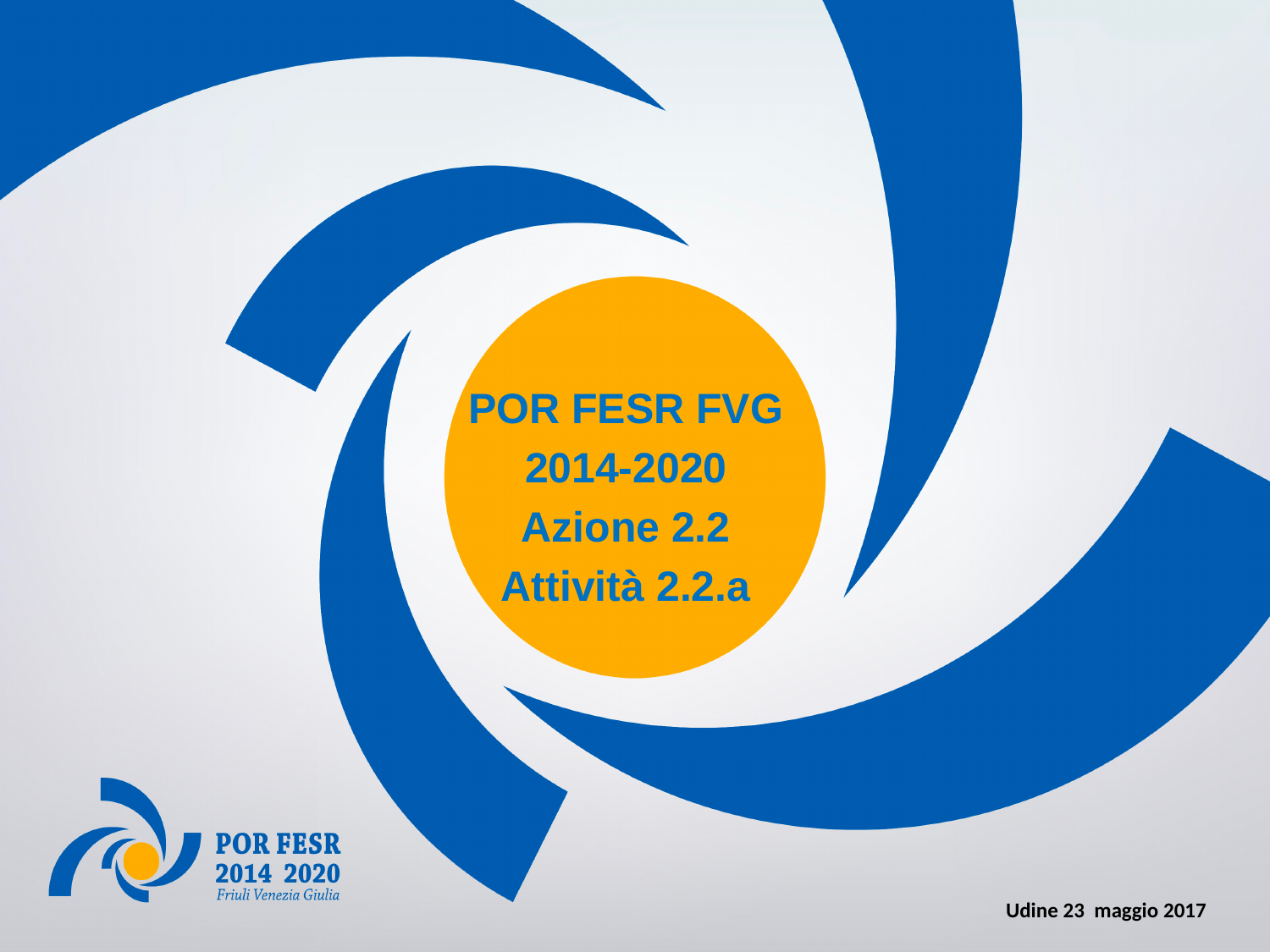

POR FESR FVG
2014-2020
Azione 2.2
Attività 2.2.a
Udine 23  maggio 2017